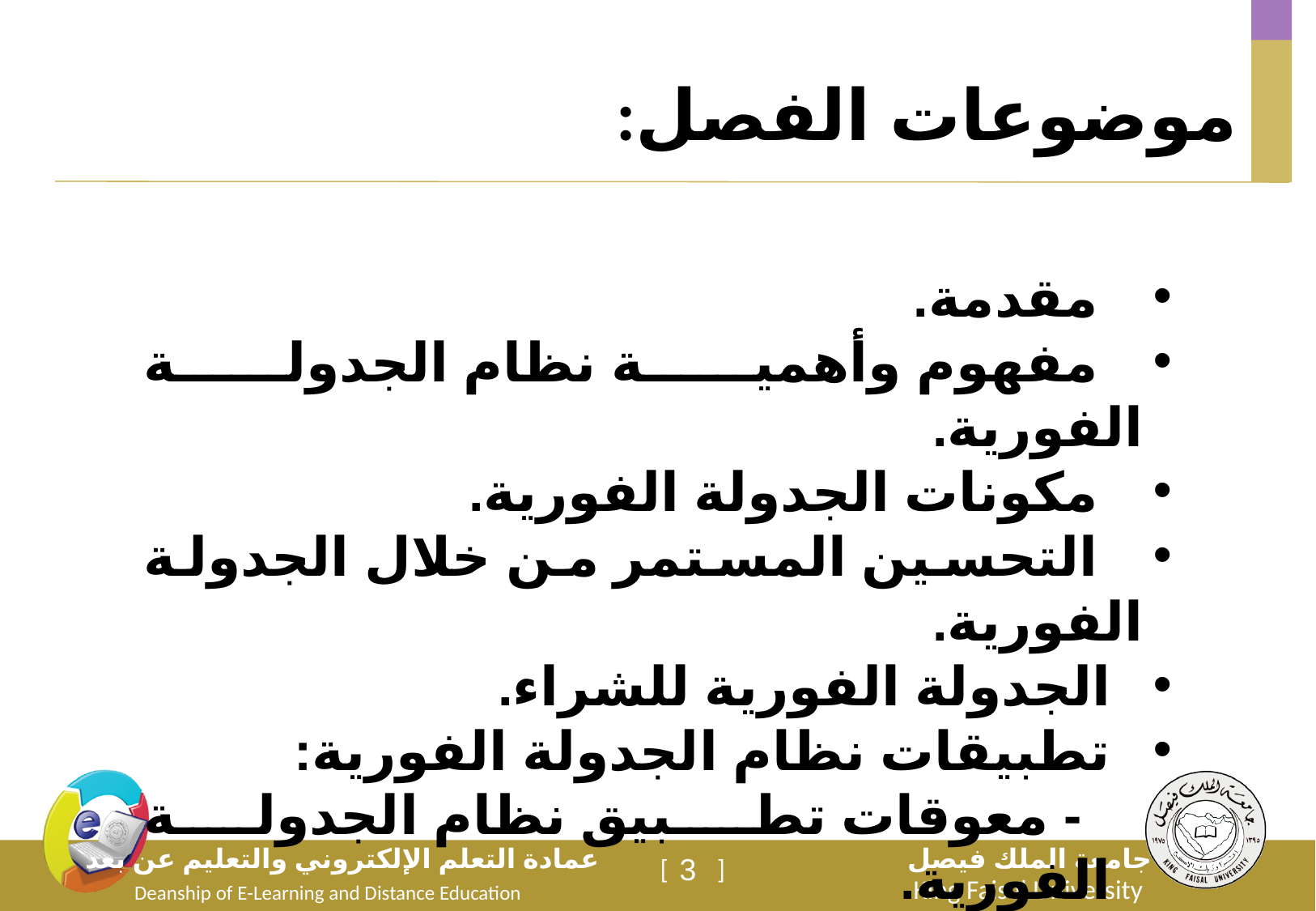

# :موضوعات الفصل
   مقدمة.
   مفهوم وأهمية نظام الجدولة الفورية.
   مكونات الجدولة الفورية.
   التحسين المستمر من خلال الجدولة الفورية.
الجدولة الفورية للشراء.
تطبيقات نظام الجدولة الفورية:
      - معوقات تطبيق نظام الجدولة الفورية.